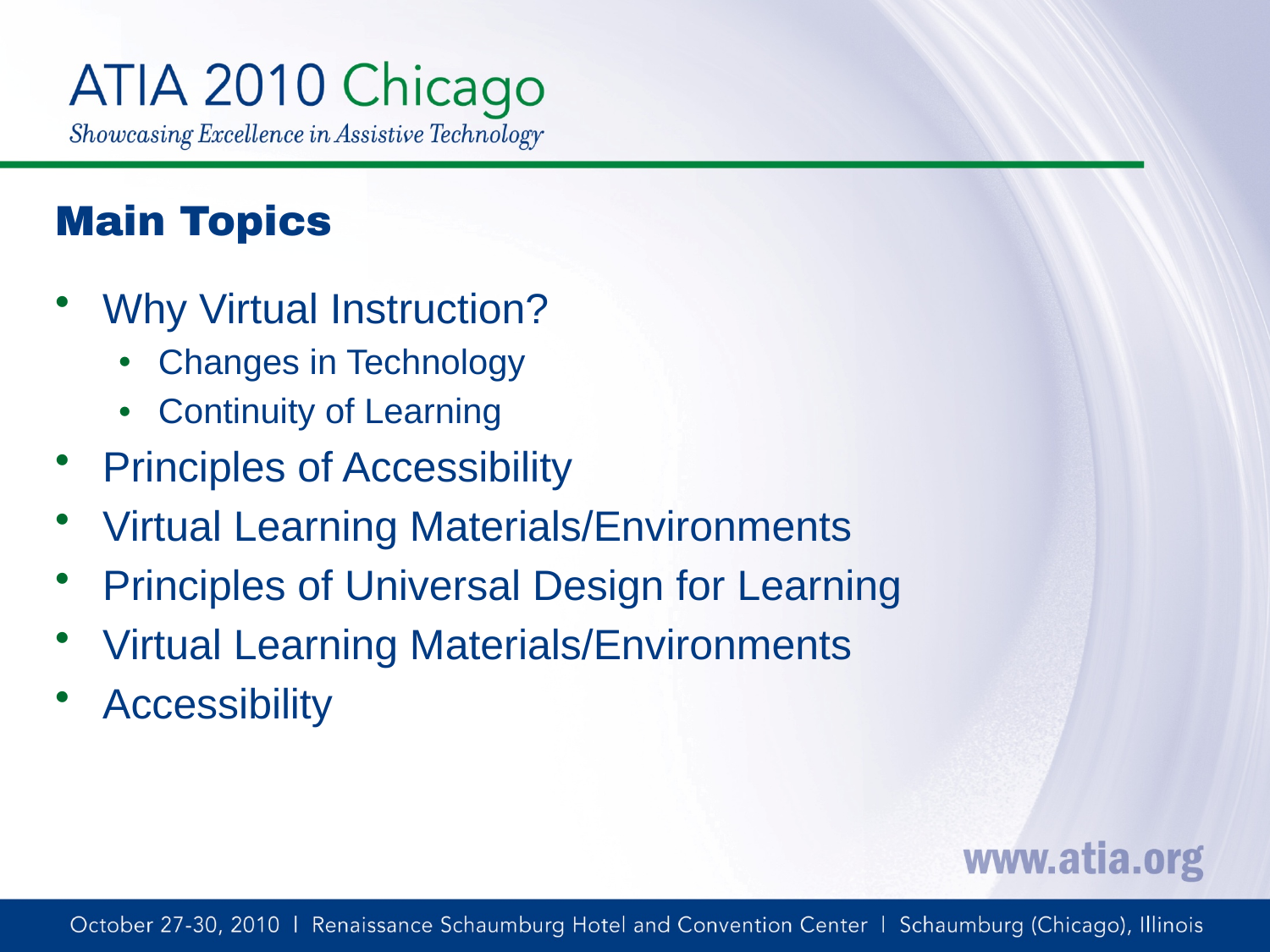

# Main Topics
Why Virtual Instruction?
Changes in Technology
Continuity of Learning
Principles of Accessibility
Virtual Learning Materials/Environments
Principles of Universal Design for Learning
Virtual Learning Materials/Environments
Accessibility